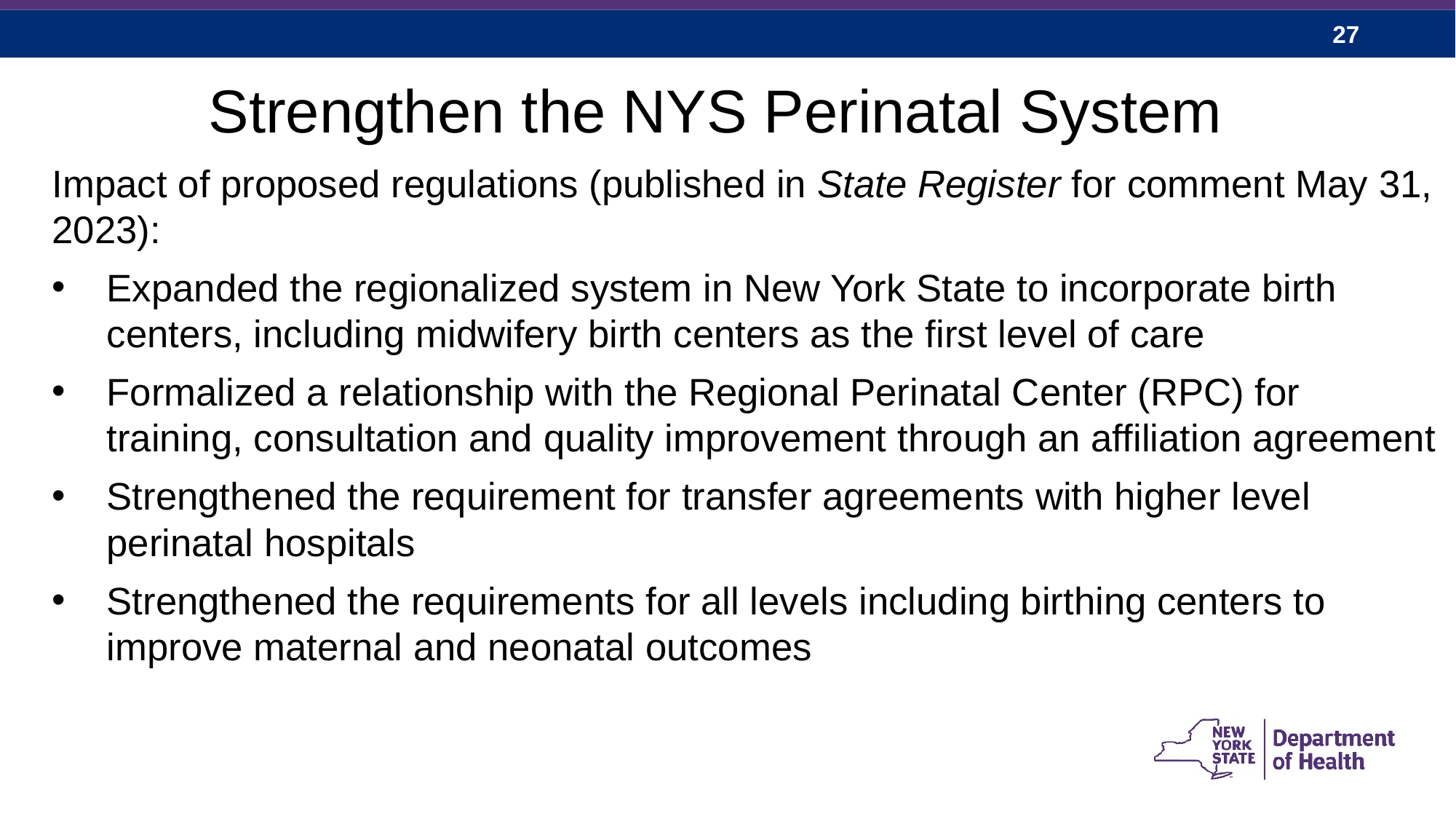

Strengthen the NYS Perinatal System
Impact of proposed regulations (published in State Register for comment May 31, 2023):
Expanded the regionalized system in New York State to incorporate birth centers, including midwifery birth centers as the first level of care
Formalized a relationship with the Regional Perinatal Center (RPC) for training, consultation and quality improvement through an affiliation agreement
Strengthened the requirement for transfer agreements with higher level perinatal hospitals
Strengthened the requirements for all levels including birthing centers to improve maternal and neonatal outcomes